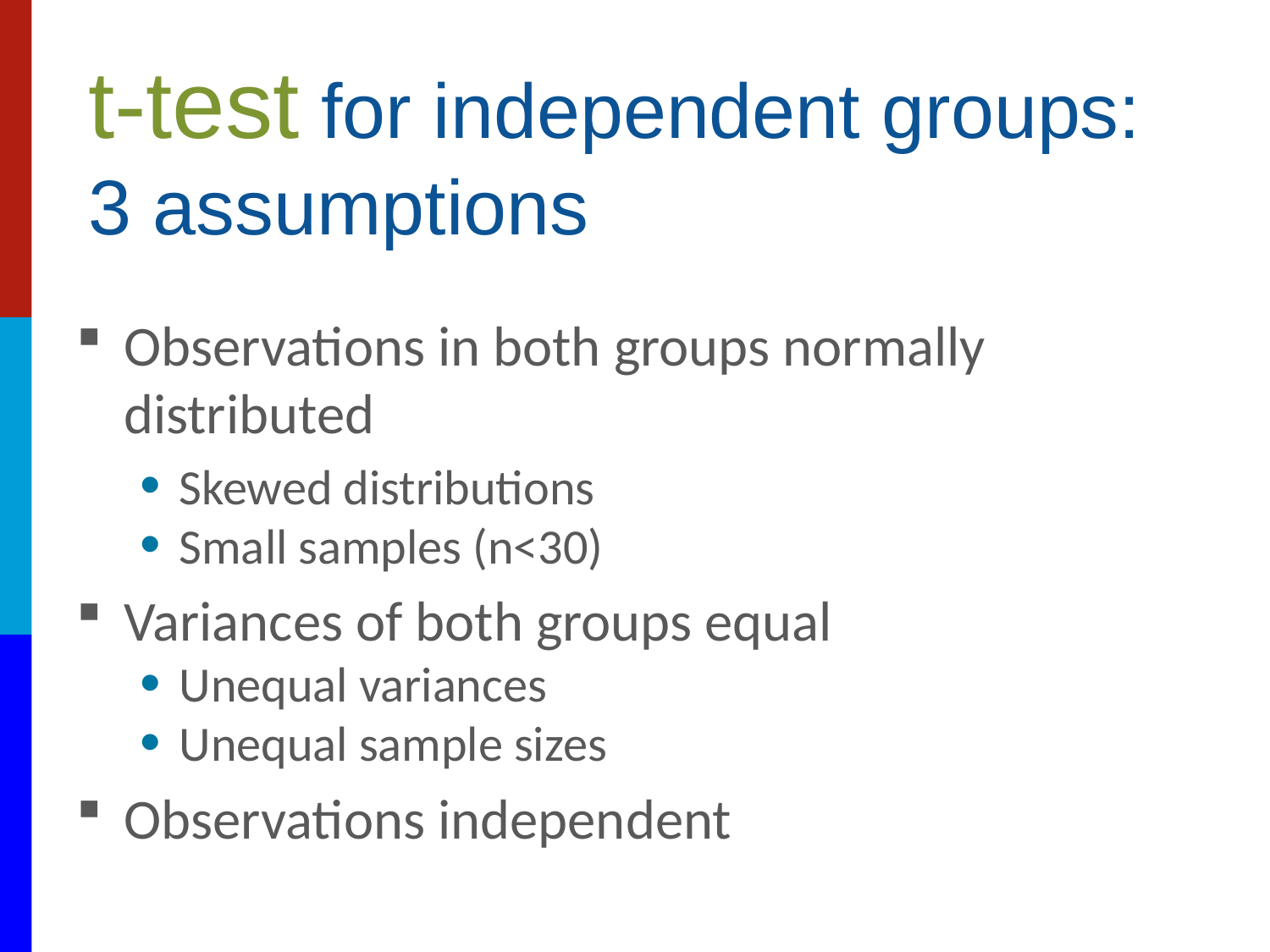

# t-test for independent groups: 3 assumptions
Observations in both groups normally distributed
Skewed distributions
Small samples (n<30)
Variances of both groups equal
Unequal variances
Unequal sample sizes
Observations independent